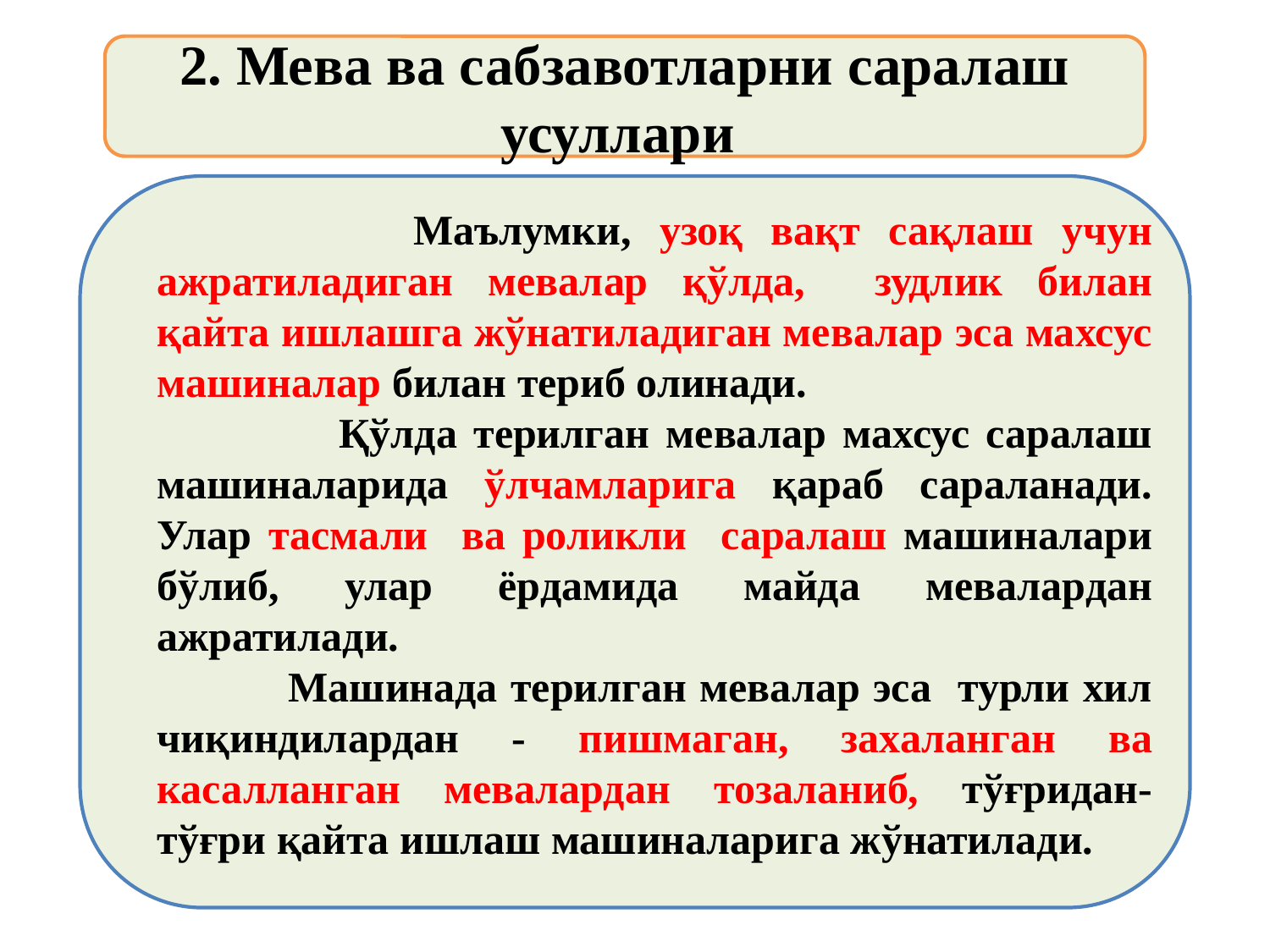

2. Мева ва сабзавотларни саралаш усуллари

          Маълумки, узоқ вақт сақлаш учун ажратиладиган мевалар қўлда,  зудлик билан қайта ишлашга жўнатиладиган мевалар эса махсус машиналар билан териб олинади.
           Қўлда терилган мевалар махсус саралаш машиналарида ўлчамларига қараб сараланади. Улар тасмали  ва роликли  саралаш машиналари бўлиб, улар ёрдамида майда мевалардан ажратилади.
          Машинада терилган мевалар эса  турли хил чиқиндилардан - пишмаган, захаланган ва касалланган мевалардан тозаланиб, тўғридан-тўғри қайта ишлаш машиналарига жўнатилади.